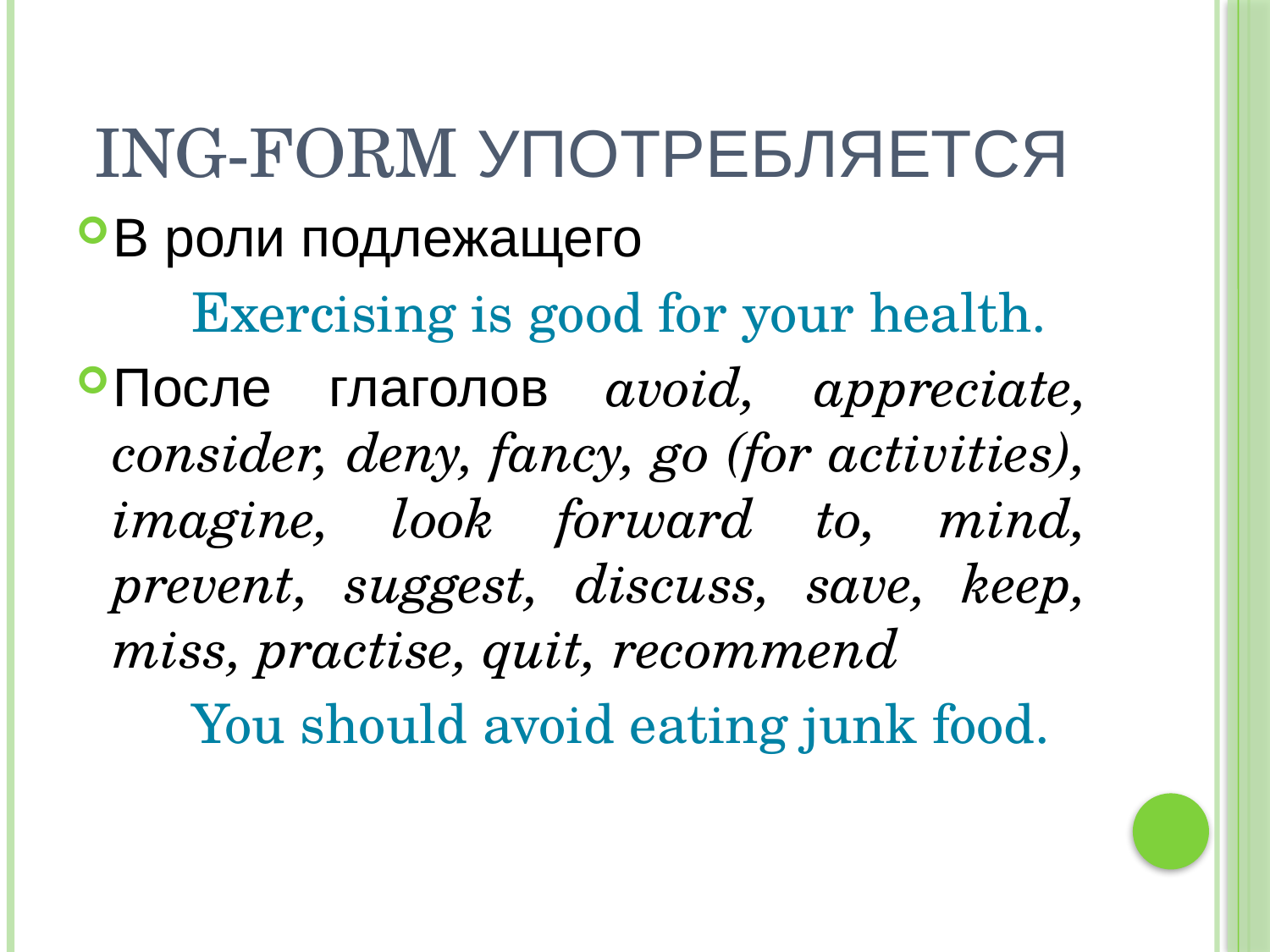

# Ing-form употребляется
В роли подлежащего
	Exercising is good for your health.
После глаголов avoid, appreciate, consider, deny, fancy, go (for activities), imagine, look forward to, mind, prevent, suggest, discuss, save, keep, miss, practise, quit, recommend
	You should avoid eating junk food.